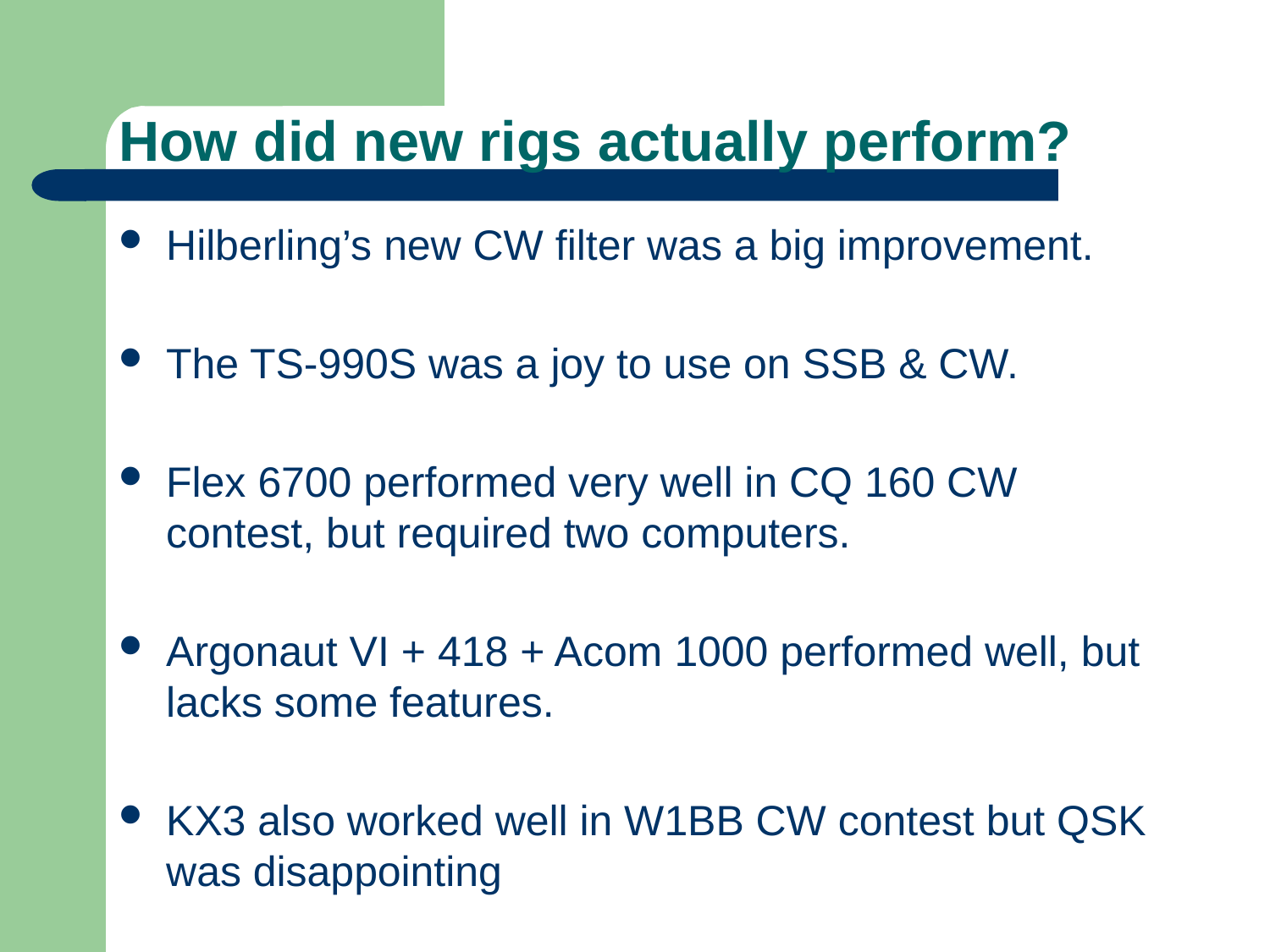

# How did new rigs actually perform?
Hilberling’s new CW filter was a big improvement.

The TS-990S was a joy to use on SSB & CW.

Flex 6700 performed very well in CQ 160 CW contest, but required two computers.

Argonaut VI + 418 + Acom 1000 performed well, but lacks some features.

KX3 also worked well in W1BB CW contest but QSK was disappointing